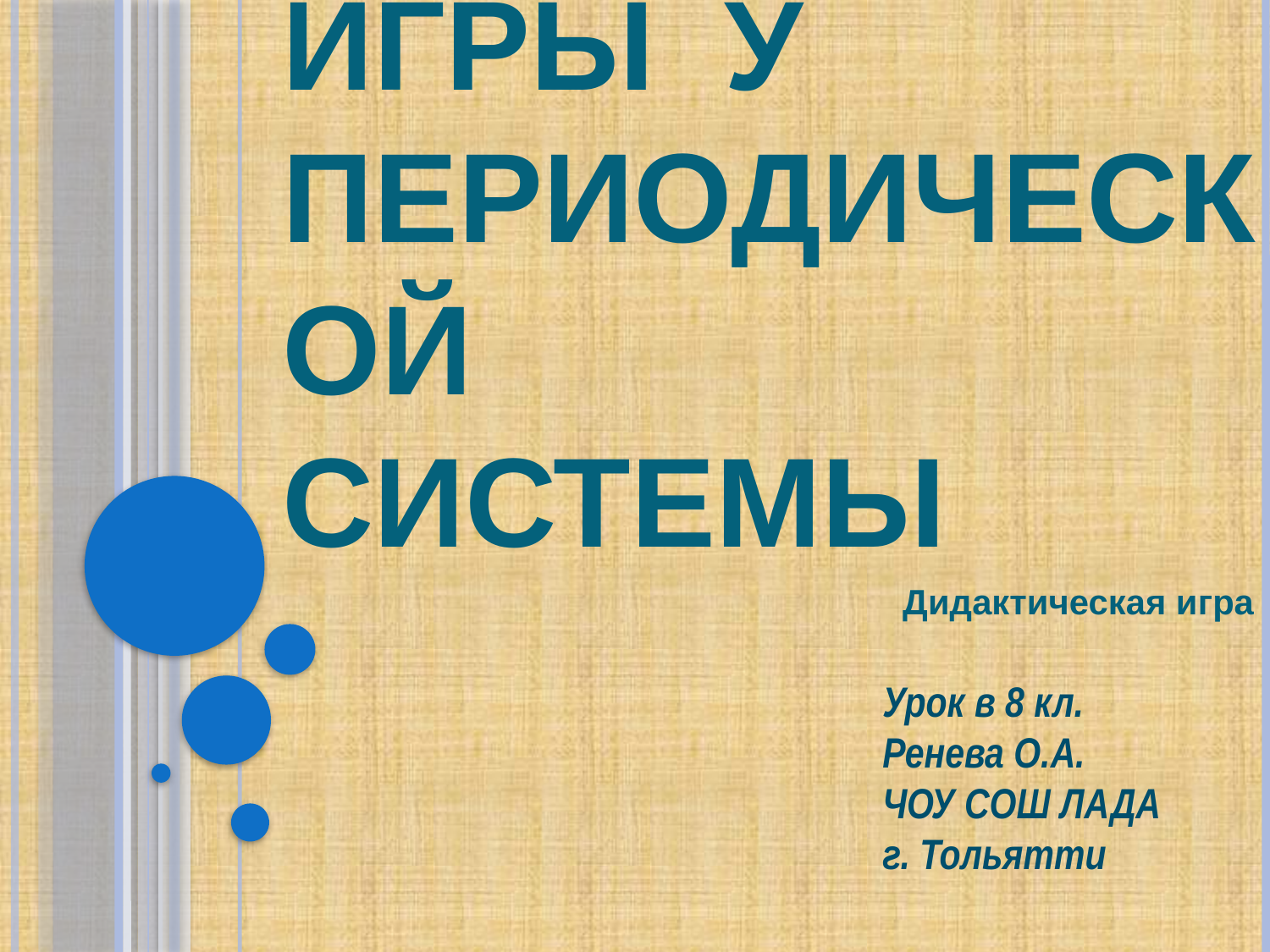

# Игры  у  периодической системы
Дидактическая игра
Урок в 8 кл.
Ренева О.А.
ЧОУ СОШ ЛАДА
г. Тольятти